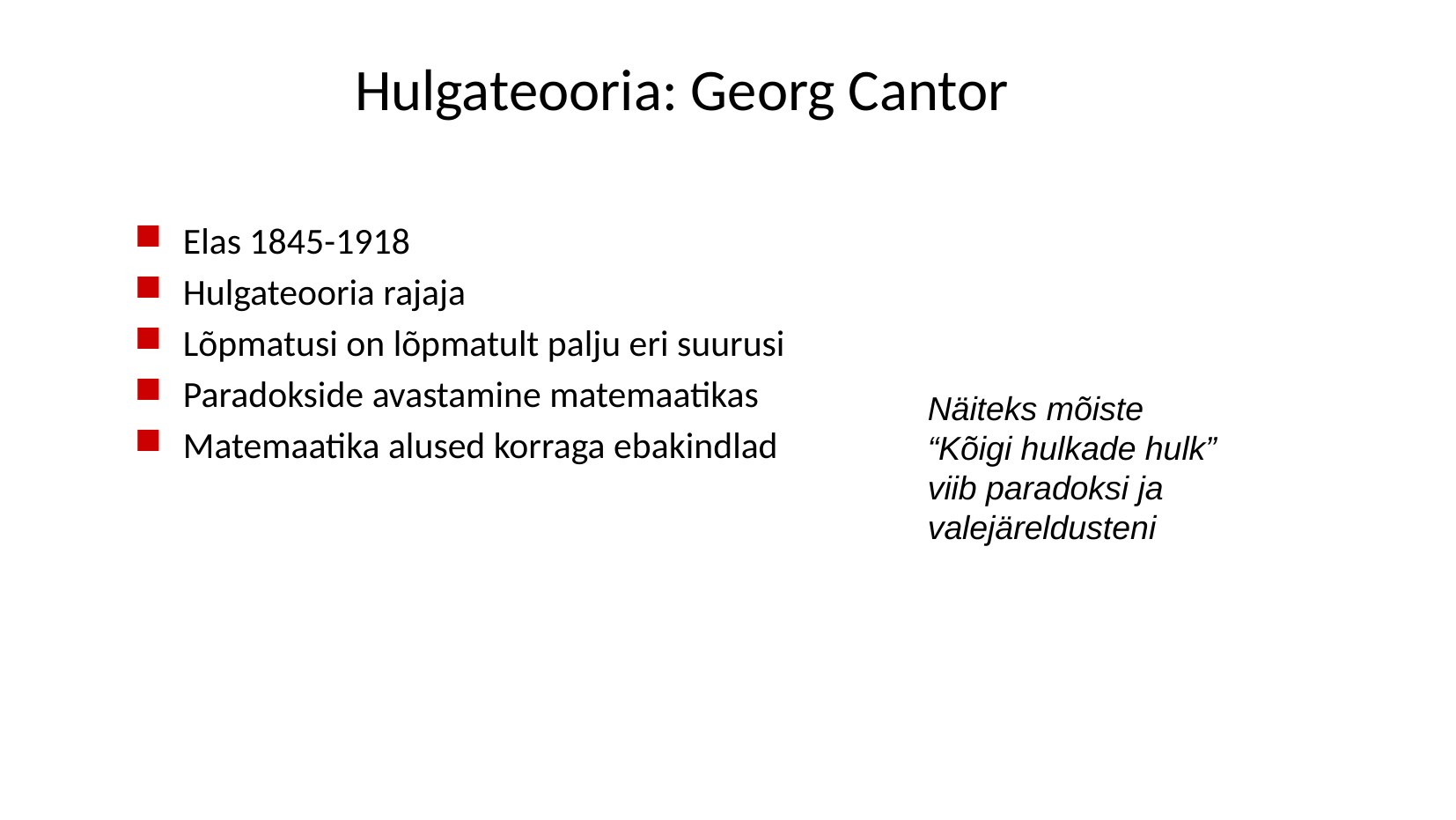

# Hulgateooria: Georg Cantor

Elas 1845-1918
Hulgateooria rajaja
Lõpmatusi on lõpmatult palju eri suurusi
Paradokside avastamine matemaatikas
Matemaatika alused korraga ebakindlad

Näiteks mõiste
“Kõigi hulkade hulk”
viib paradoksi ja
valejäreldusteni